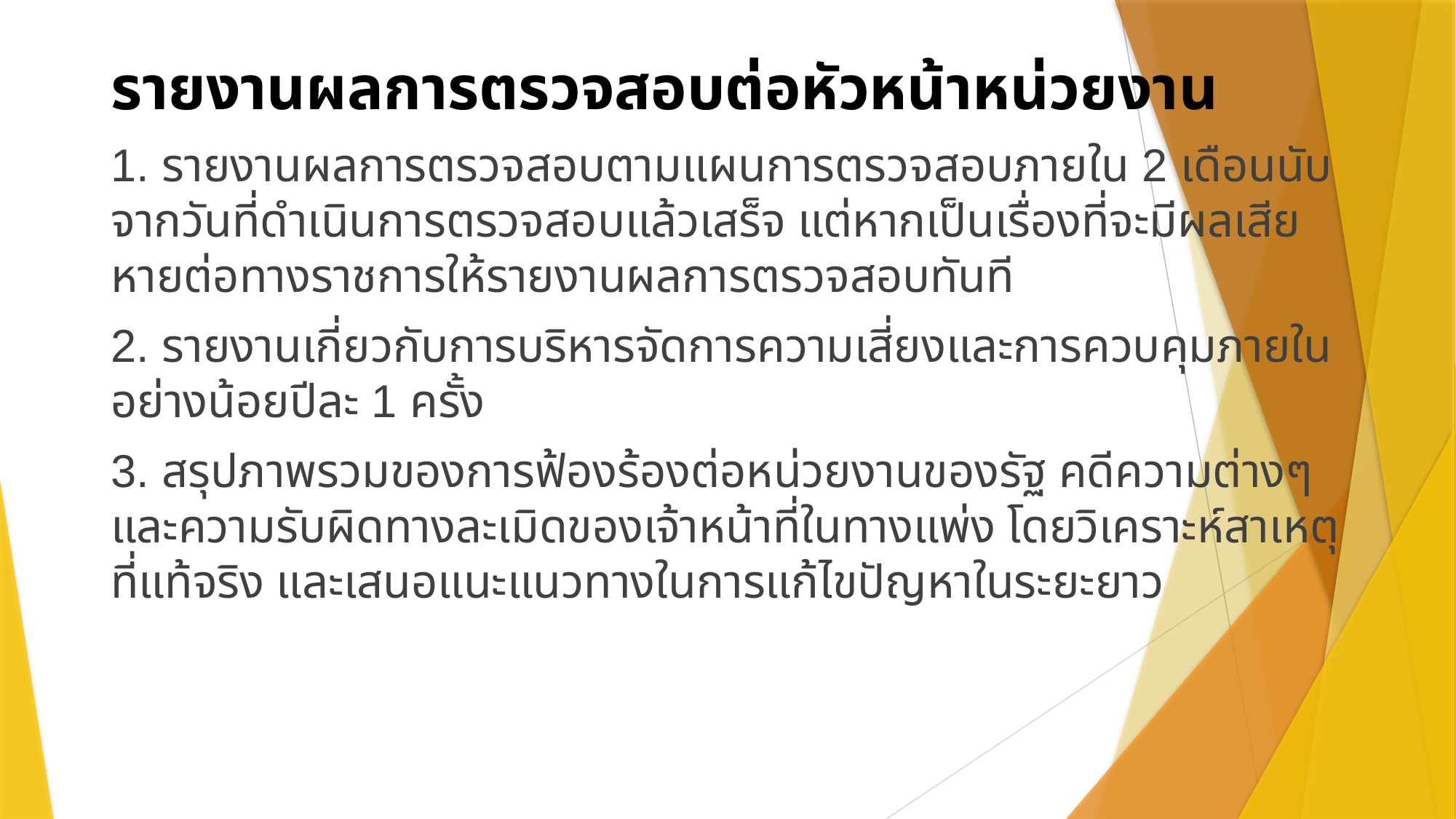

# รายงานผลการตรวจสอบต่อหัวหน้าหน่วยงาน
1. รายงานผลการตรวจสอบตามแผนการตรวจสอบภายใน 2 เดือนนับจากวันที่ดำเนินการตรวจสอบแล้วเสร็จ แต่หากเป็นเรื่องที่จะมีผลเสียหายต่อทางราชการให้รายงานผลการตรวจสอบทันที
2. รายงานเกี่ยวกับการบริหารจัดการความเสี่ยงและการควบคุมภายในอย่างน้อยปีละ 1 ครั้ง
3. สรุปภาพรวมของการฟ้องร้องต่อหน่วยงานของรัฐ คดีความต่างๆ และความรับผิดทางละเมิดของเจ้าหน้าที่ในทางแพ่ง โดยวิเคราะห์สาเหตุที่แท้จริง และเสนอแนะแนวทางในการแก้ไขปัญหาในระยะยาว